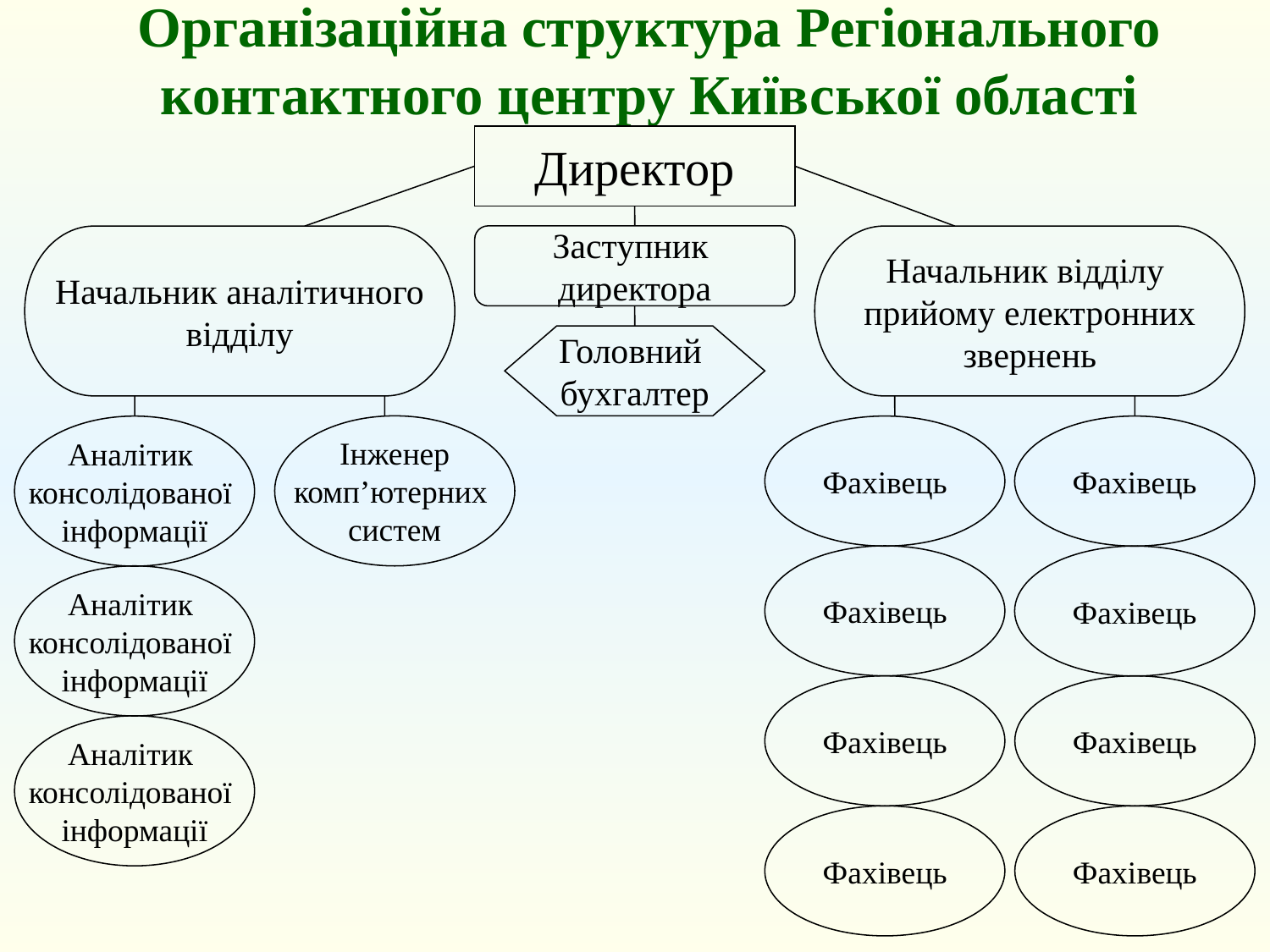

# Організаційна структура Регіонального контактного центру Київської області
Директор

Заступник
директора

Головний
бухгалтер

Начальник аналітичного
відділу
Начальник відділу
прийому електронних
звернень

Інженер
комп’ютерних
систем
Аналітик
консолідованої
інформації
Фахівець
Фахівець
Фахівець
Фахівець
Аналітик
консолідованої
інформації
Фахівець
Фахівець
Аналітик
консолідованої
інформації
Фахівець
Фахівець